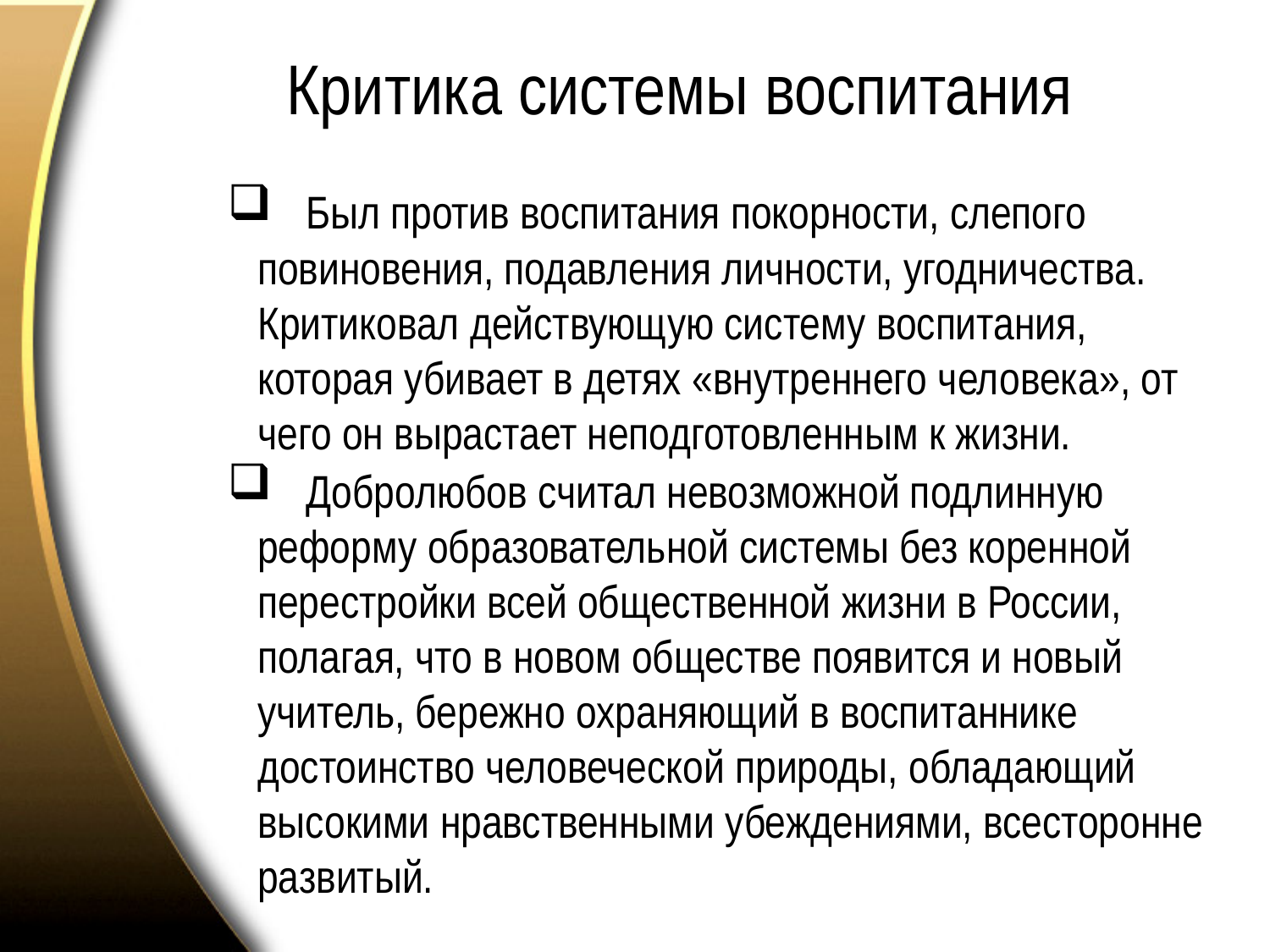

# Критика системы воспитания
   Был против воспитания покорности, слепого повиновения, подавления личности, угодничества. Критиковал действующую систему воспитания, которая убивает в детях «внутреннего человека», от чего он вырастает неподготовленным к жизни.
   Добролюбов считал невозможной подлинную реформу образовательной системы без коренной перестройки всей общественной жизни в России, полагая, что в новом обществе появится и новый учитель, бережно охраняющий в воспитаннике достоинство человеческой природы, обладающий высокими нравственными убеждениями, всесторонне развитый.